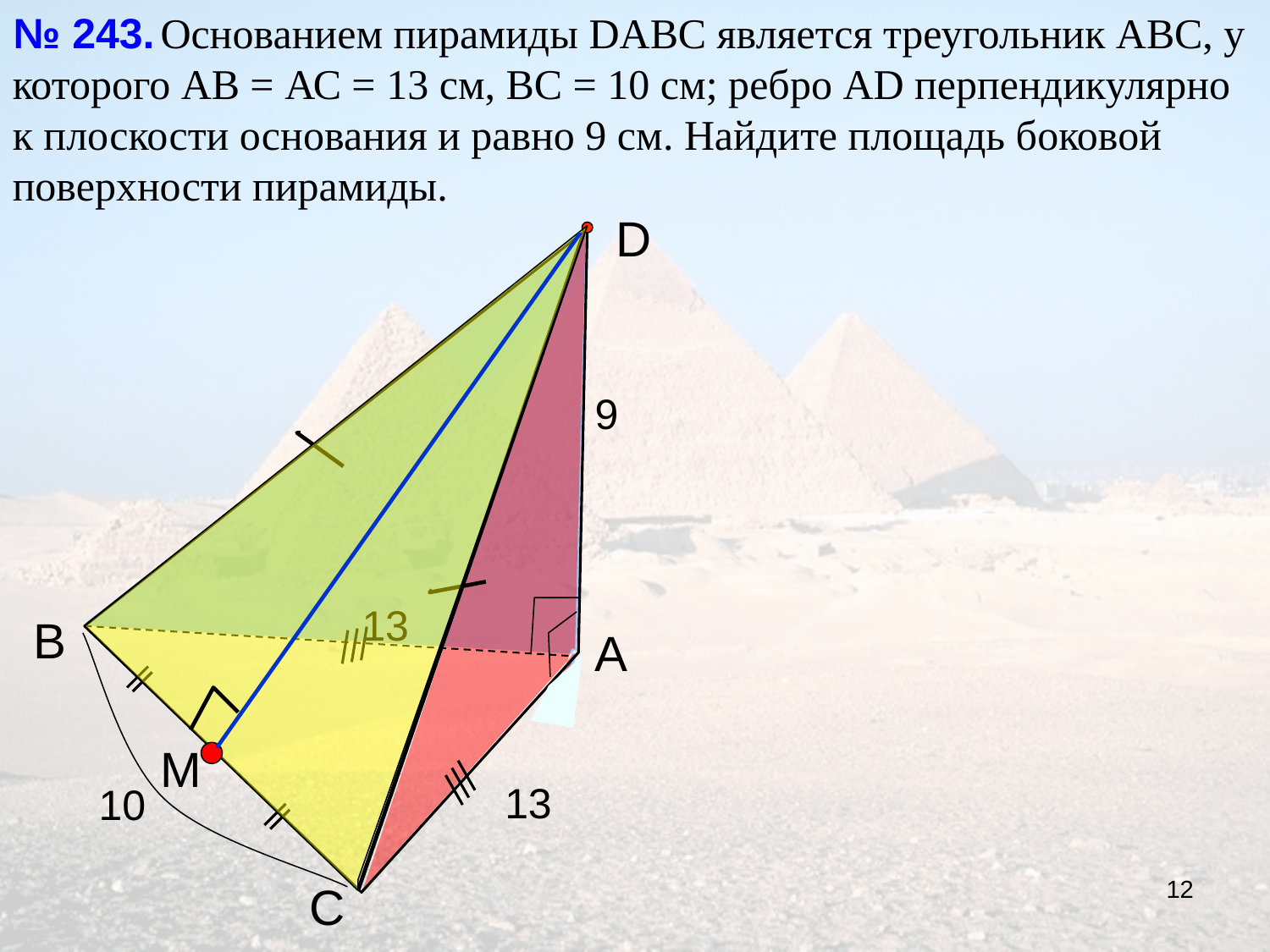

Основанием пирамиды DАВС является треугольник АВС, у которого АВ = АС = 13 см, ВС = 10 см; ребро АD перпендикулярно к плоскости основания и равно 9 см. Найдите площадь боковой поверхности пирамиды.
№ 243.
D

M

9

13

В

А

13
10
12
С